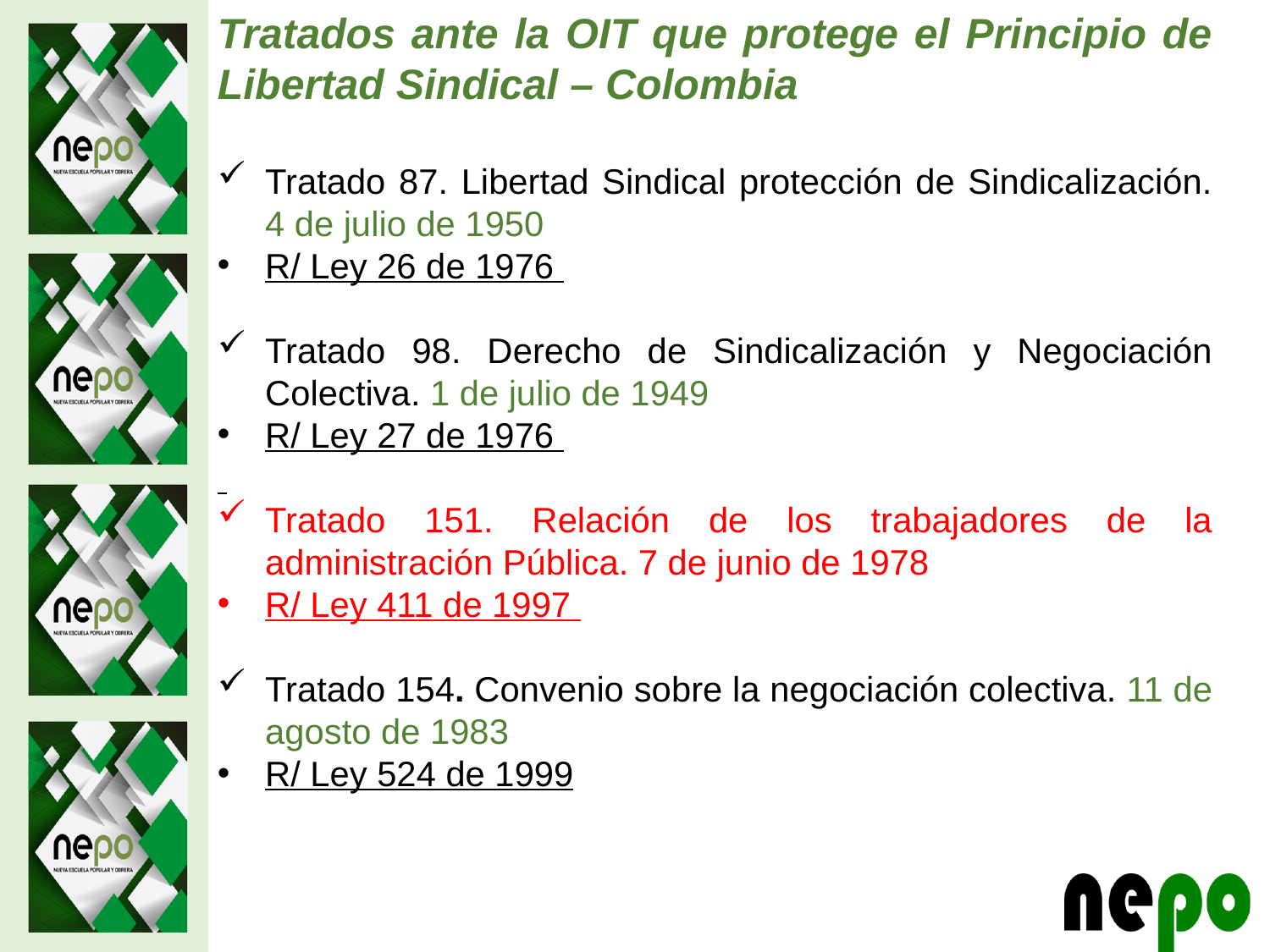

Tratados ante la OIT que protege el Principio de Libertad Sindical – Colombia

Tratado 87. Libertad Sindical protección de Sindicalización. 4 de julio de 1950
R/ Ley 26 de 1976

Tratado 98. Derecho de Sindicalización y Negociación Colectiva. 1 de julio de 1949
R/ Ley 27 de 1976

Tratado 151. Relación de los trabajadores de la administración Pública. 7 de junio de 1978
R/ Ley 411 de 1997

Tratado 154. Convenio sobre la negociación colectiva. 11 de agosto de 1983
R/ Ley 524 de 1999